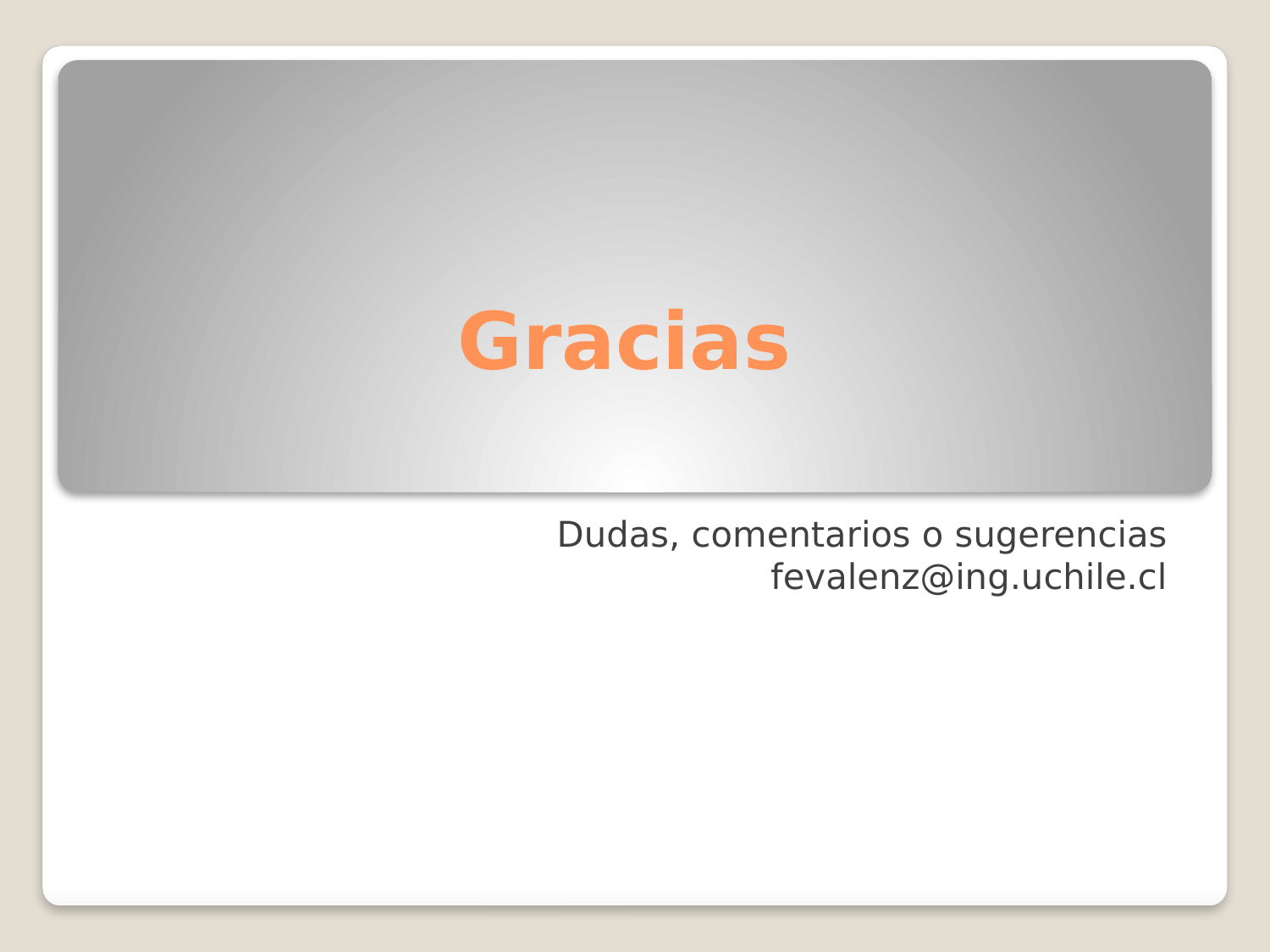

# Gracias
Dudas, comentarios o sugerencias
fevalenz@ing.uchile.cl